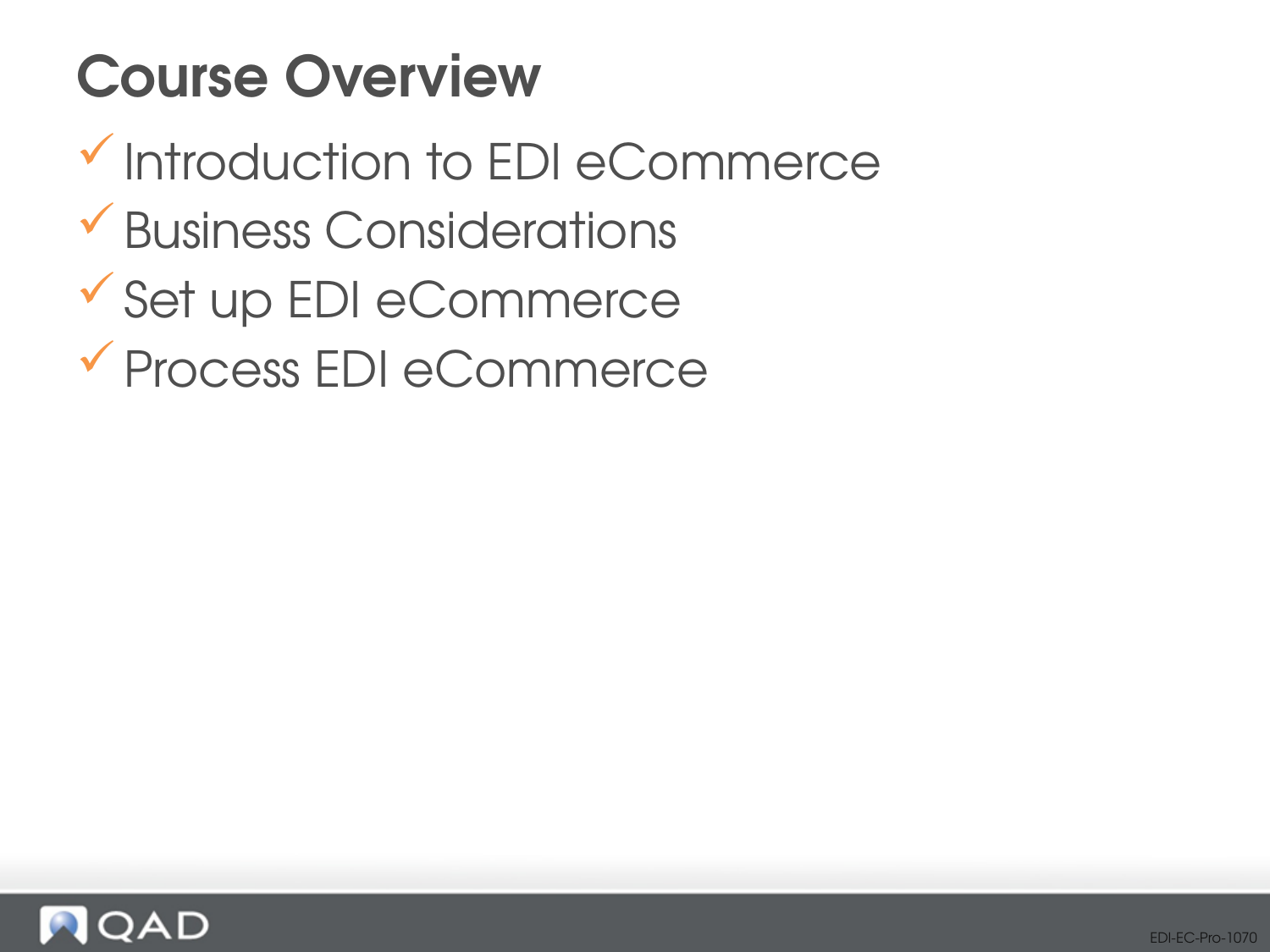

# Course Overview
Introduction to EDI eCommerce
Business Considerations
Set up EDI eCommerce
Process EDI eCommerce

EDI-EC-Pro-1070